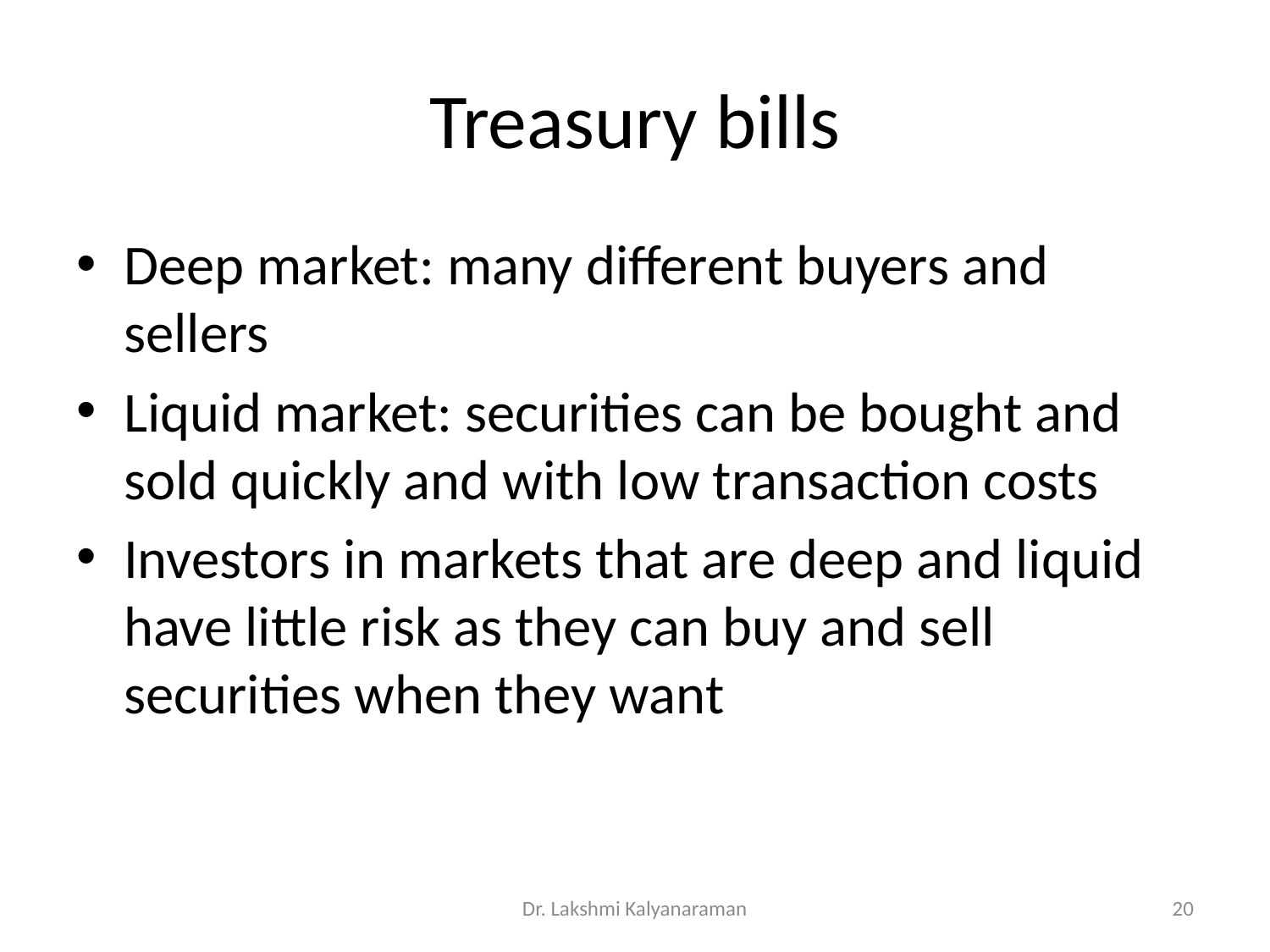

# Treasury bills
Deep market: many different buyers and sellers
Liquid market: securities can be bought and sold quickly and with low transaction costs
Investors in markets that are deep and liquid have little risk as they can buy and sell securities when they want
Dr. Lakshmi Kalyanaraman
20